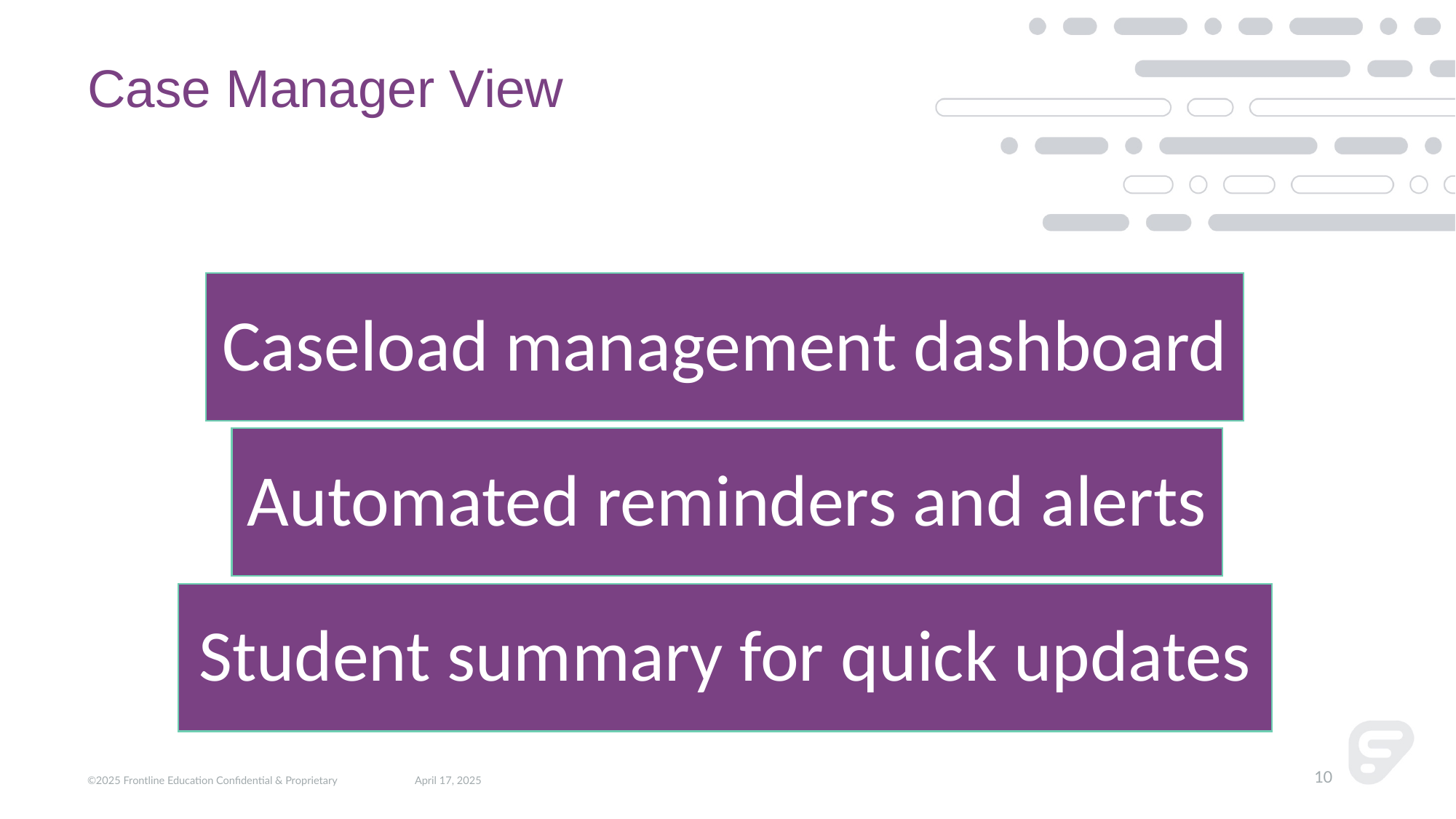

# Case Manager View
Caseload management dashboard​
Automated reminders and alerts​​
Student summary for quick updates
©2025 Frontline Education Confidential & Proprietary
April 17, 2025
10